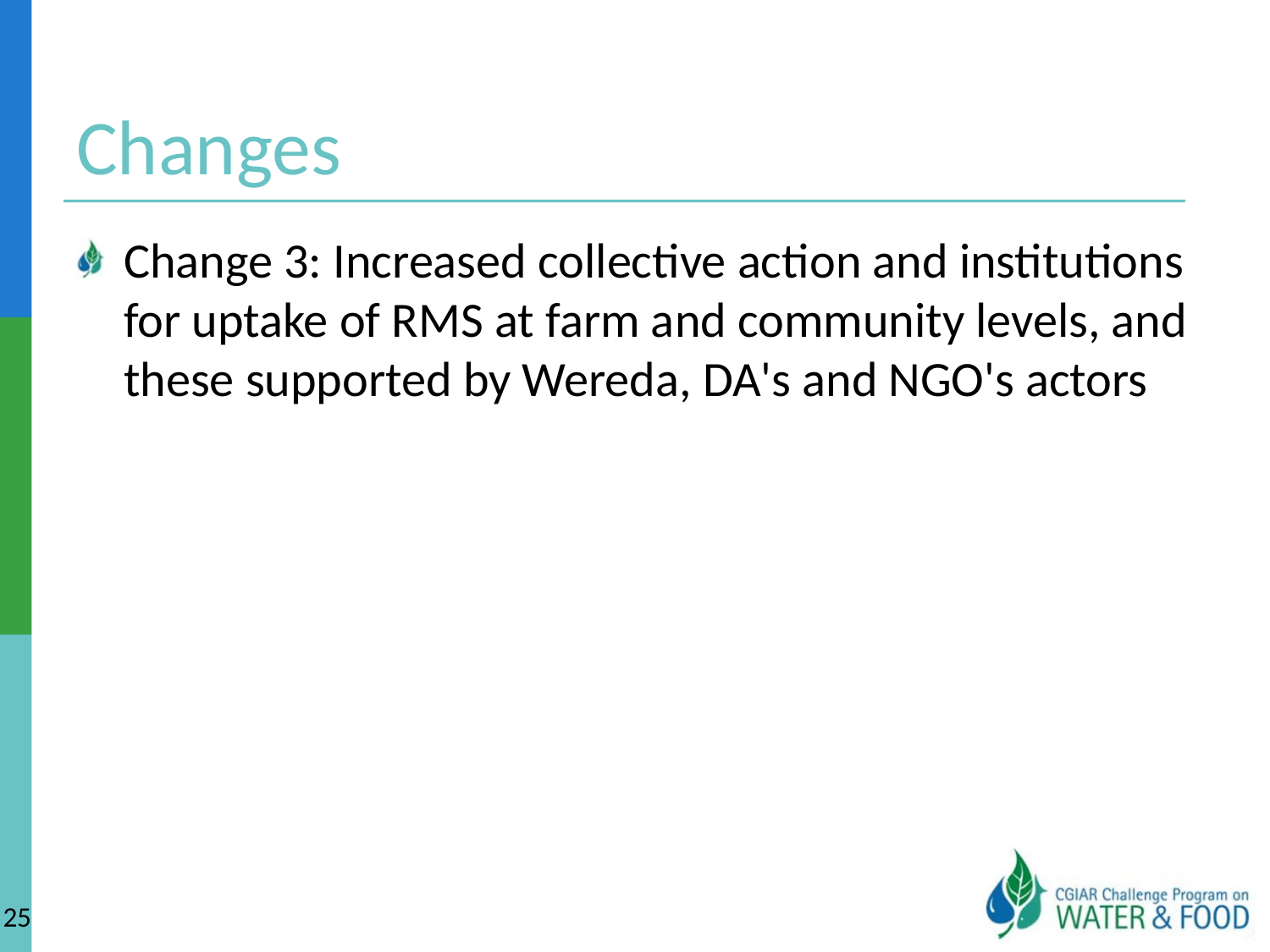

# Changes
Change 3: Increased collective action and institutions for uptake of RMS at farm and community levels, and these supported by Wereda, DA's and NGO's actors
25